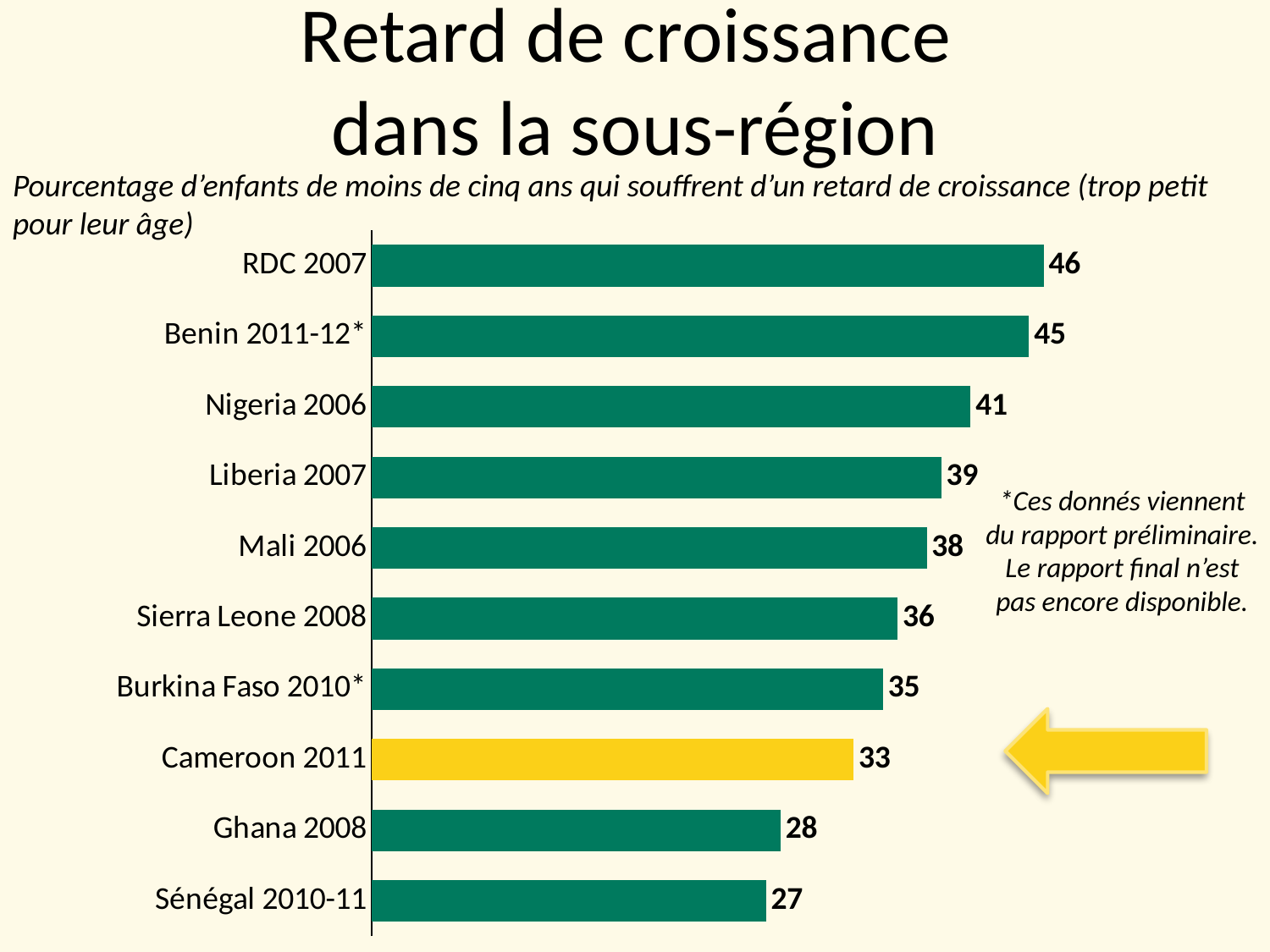

# Retard de croissance dans la sous-région
Pourcentage d’enfants de moins de cinq ans qui souffrent d’un retard de croissance (trop petit pour leur âge)

### Chart

| Category | Column1 |
|---|---|
| Sénégal 2010-11 | 27.0 |
| Ghana 2008 | 28.0 |
| Cameroon 2011 | 33.0 |
| Burkina Faso 2010* | 35.0 |
| Sierra Leone 2008 | 36.0 |
| Mali 2006 | 38.0 |
| Liberia 2007 | 39.0 |
| Nigeria 2006 | 41.0 |
| Benin 2011-12* | 45.0 |
| RDC 2007 | 46.0 |
*Ces donnés viennent du rapport préliminaire. Le rapport final n’est pas encore disponible.